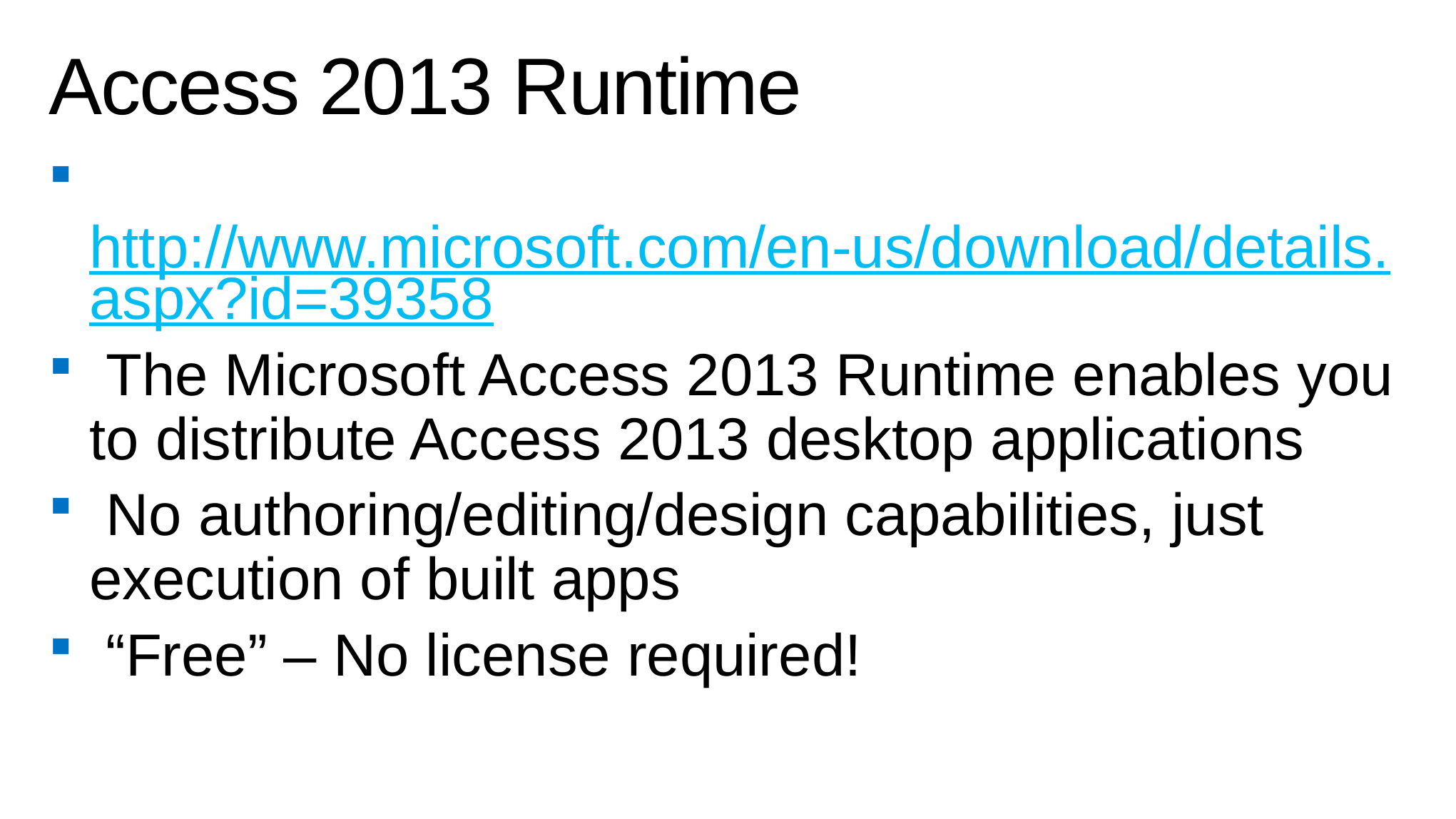

# Access 2013 Runtime
 http://www.microsoft.com/en-us/download/details.aspx?id=39358
 The Microsoft Access 2013 Runtime enables you to distribute Access 2013 desktop applications
 No authoring/editing/design capabilities, just  execution of built apps
 “Free” – No license required!